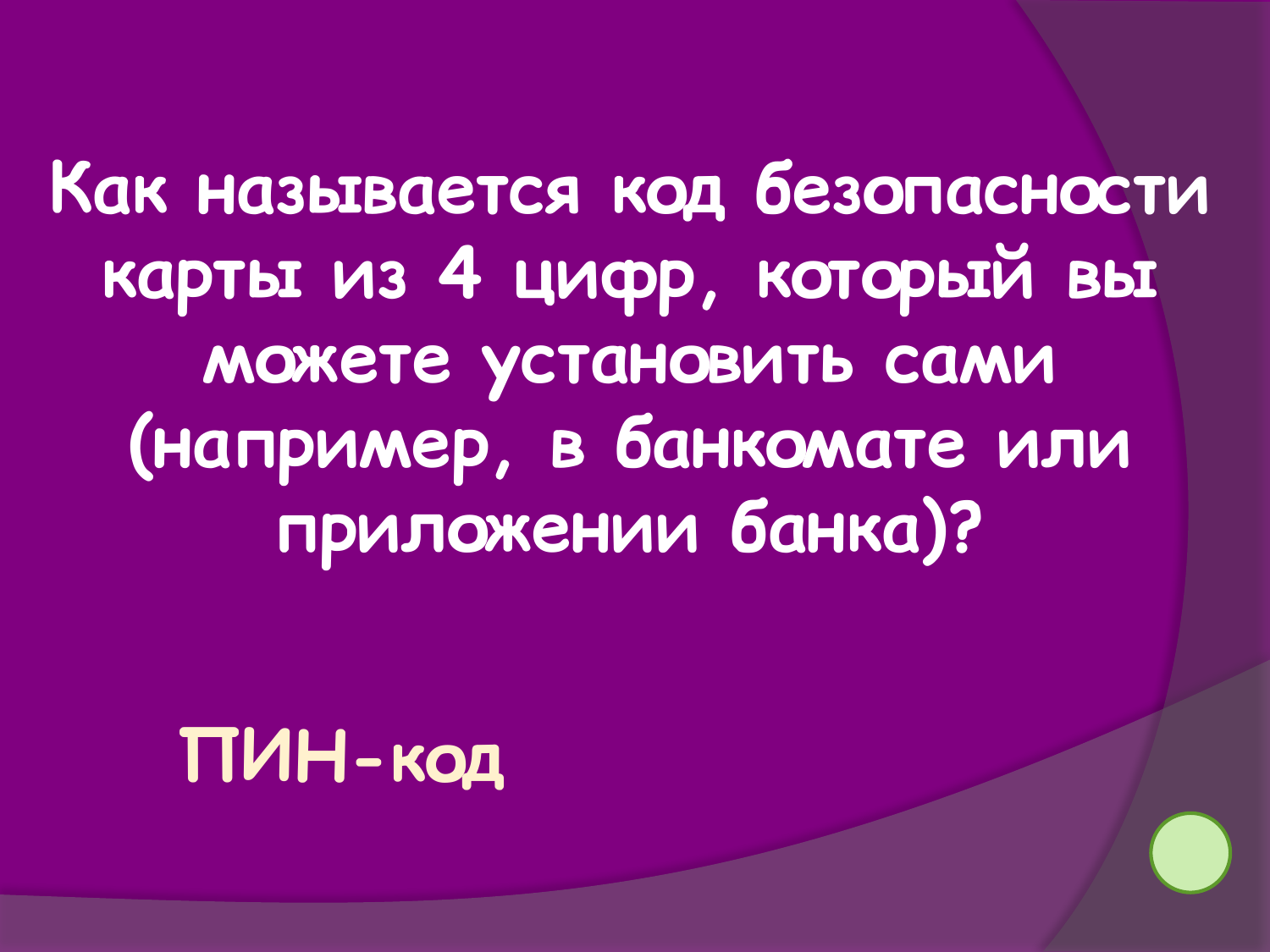

Как называется код безопасности карты из 4 цифр, который вы можете установить сами (например, в банкомате или приложении банка)?
ПИН-код